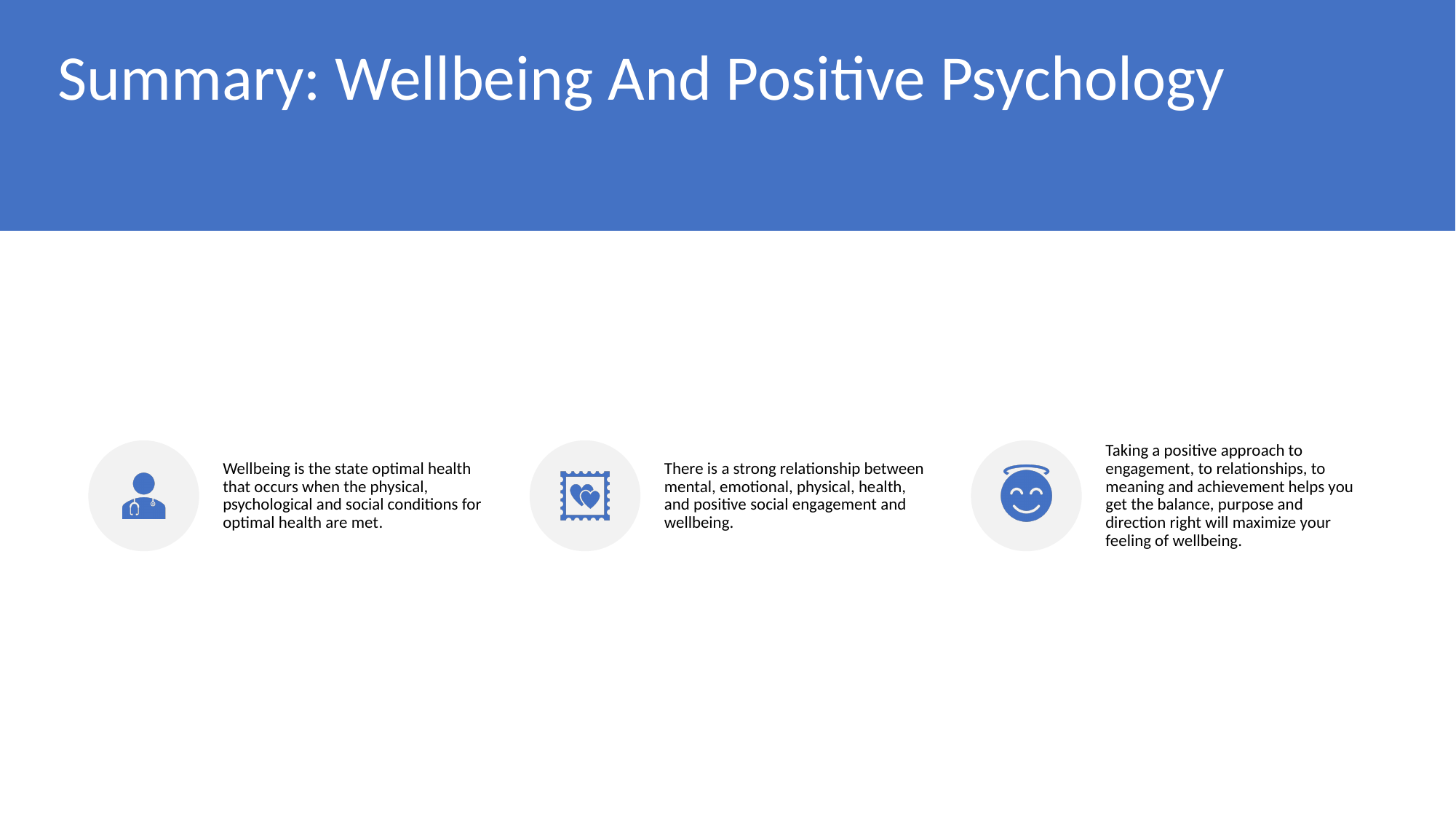

# Summary: Wellbeing And Positive Psychology
Wellbeing is the state optimal health that occurs when the physical, psychological and social conditions for optimal health are met.
There is a strong relationship between mental, emotional, physical, health, and positive social engagement and wellbeing.
Taking a positive approach to engagement, to relationships, to meaning and achievement helps you get the balance, purpose and direction right will maximize your feeling of wellbeing.